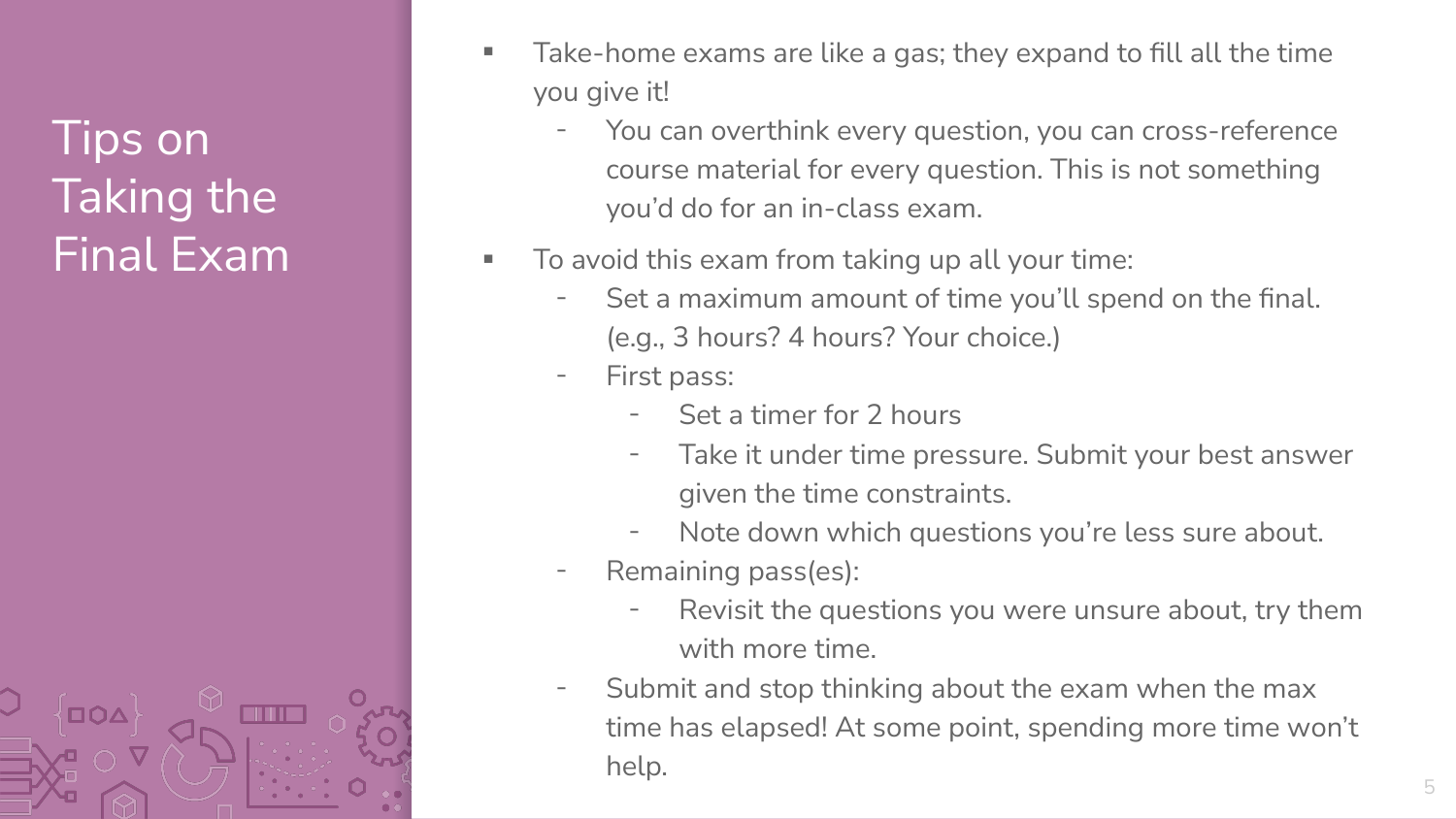

Take-home exams are like a gas; they expand to fill all the time you give it!
You can overthink every question, you can cross-reference course material for every question. This is not something you’d do for an in-class exam.
To avoid this exam from taking up all your time:
Set a maximum amount of time you’ll spend on the final. (e.g., 3 hours? 4 hours? Your choice.)
First pass:
Set a timer for 2 hours
Take it under time pressure. Submit your best answer given the time constraints.
Note down which questions you’re less sure about.
Remaining pass(es):
Revisit the questions you were unsure about, try them with more time.
Submit and stop thinking about the exam when the max time has elapsed! At some point, spending more time won’t help.

# Tips on Taking the Final Exam
5